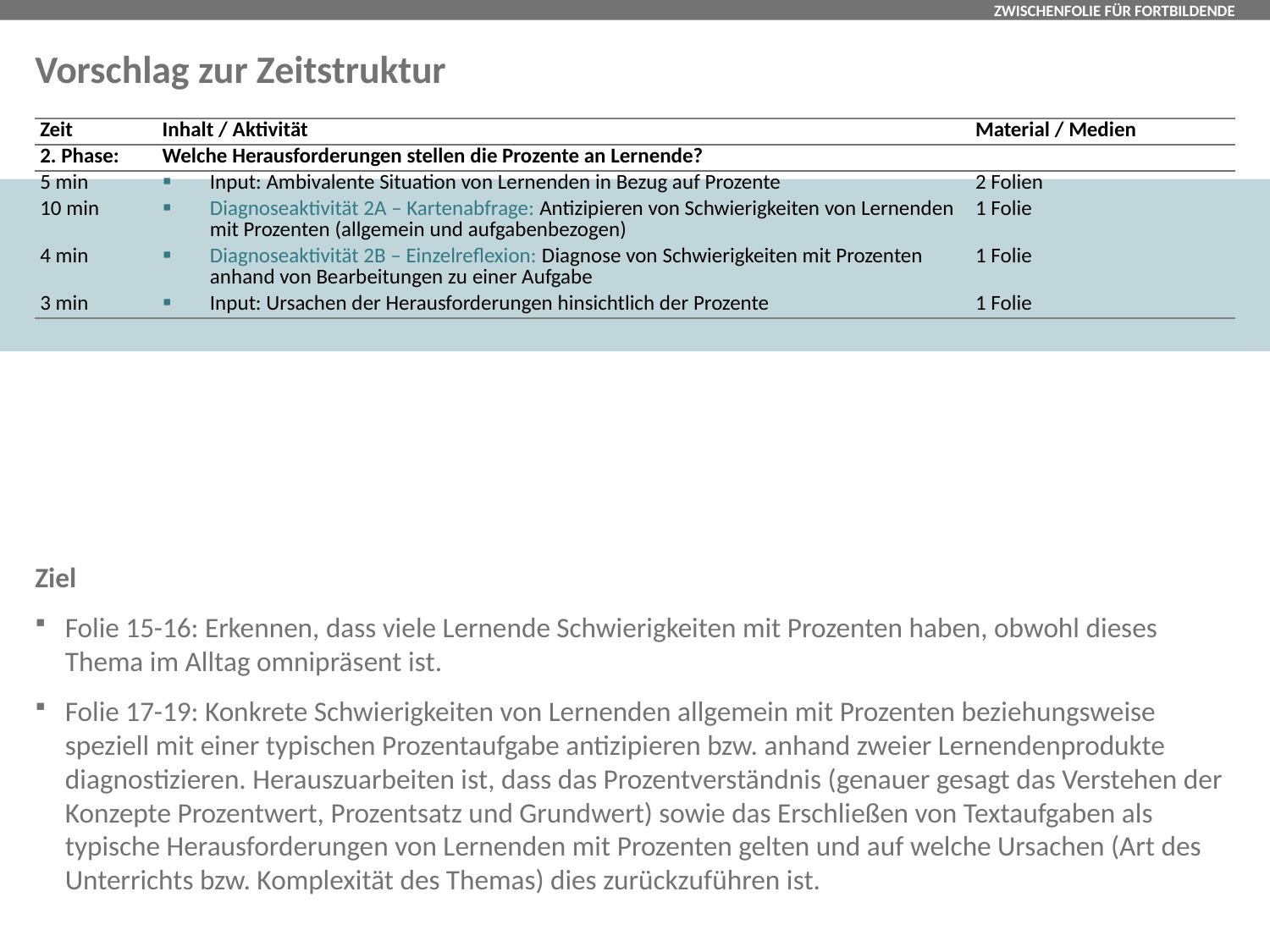

# Vorschlag zur Zeitstruktur
| Zeit | Inhalt / Aktivität | Material / Medien |
| --- | --- | --- |
| 2. Phase: | Welche Herausforderungen stellen die Prozente an Lernende? |  |
| 5 min | Input: Ambivalente Situation von Lernenden in Bezug auf Prozente | 2 Folien |
| 10 min | Diagnoseaktivität 2A – Kartenabfrage: Antizipieren von Schwierigkeiten von Lernenden mit Prozenten (allgemein und aufgabenbezogen) | 1 Folie |
| 4 min | Diagnoseaktivität 2B – Einzelreflexion: Diagnose von Schwierigkeiten mit Prozenten anhand von Bearbeitungen zu einer Aufgabe | 1 Folie |
| 3 min | Input: Ursachen der Herausforderungen hinsichtlich der Prozente | 1 Folie |

Ziel
Folie 15-16: Erkennen, dass viele Lernende Schwierigkeiten mit Prozenten haben, obwohl dieses Thema im Alltag omnipräsent ist.
Folie 17-19: Konkrete Schwierigkeiten von Lernenden allgemein mit Prozenten beziehungsweise speziell mit einer typischen Prozentaufgabe antizipieren bzw. anhand zweier Lernendenprodukte diagnostizieren. Herauszuarbeiten ist, dass das Prozentverständnis (genauer gesagt das Verstehen der Konzepte Prozentwert, Prozentsatz und Grundwert) sowie das Erschließen von Textaufgaben als typische Herausforderungen von Lernenden mit Prozenten gelten und auf welche Ursachen (Art des Unterrichts bzw. Komplexität des Themas) dies zurückzuführen ist.